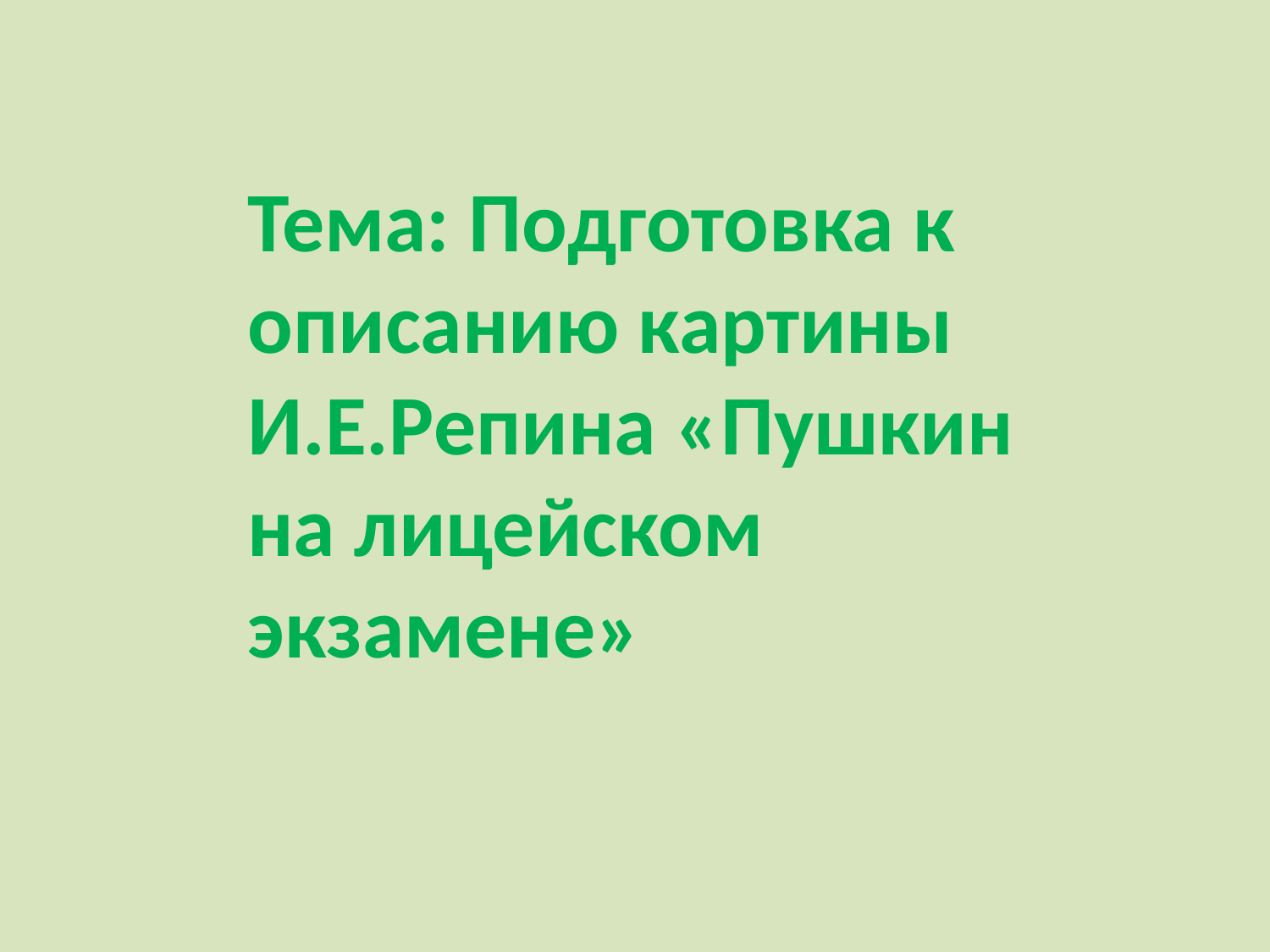

# Тема: Подготовка к описанию картины И.Е.Репина «Пушкин на лицейском экзамене»